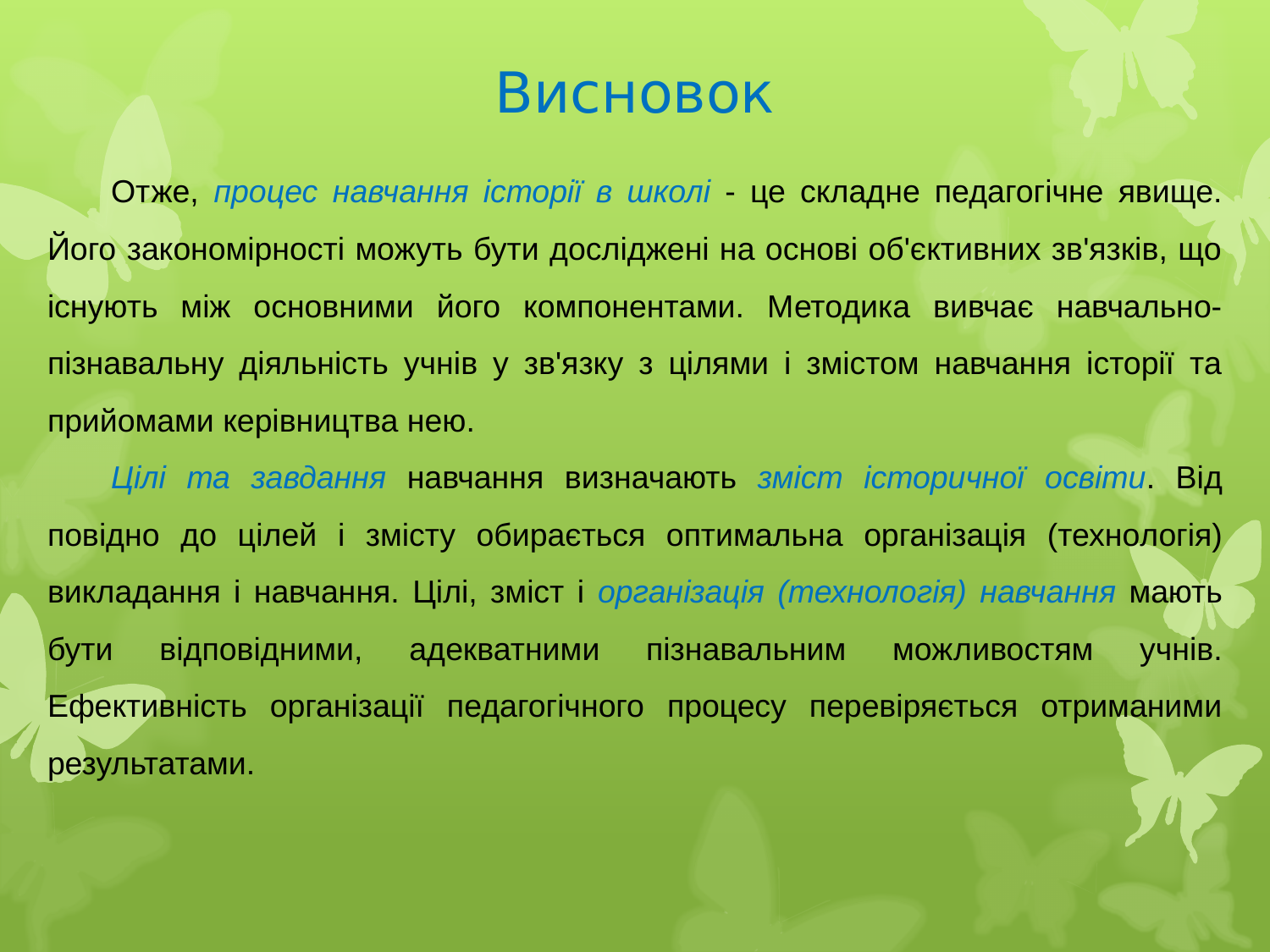

# Висновок
Отже, процес навчання історії в школі - це складне педагогічне явище. Його закономірності можуть бути досліджені на основі об'єктивних зв'язків, що існують між основними його компонентами. Методика вивчає навчально-пізнавальну діяльність учнів у зв'язку з цілями і змістом навчання історії та прийомами керівництва нею.
Цілі та завдання навчання визначають зміст історичної освіти. Від­повідно до цілей і змісту обирається оптимальна організація (техно­логія) викладання і навчання. Цілі, зміст і організація (технологія) навчання мають бути відповідними, адекватними пізнавальним мож­ливостям учнів. Ефективність організації педагогічного процесу перевіряється отриманими результатами.